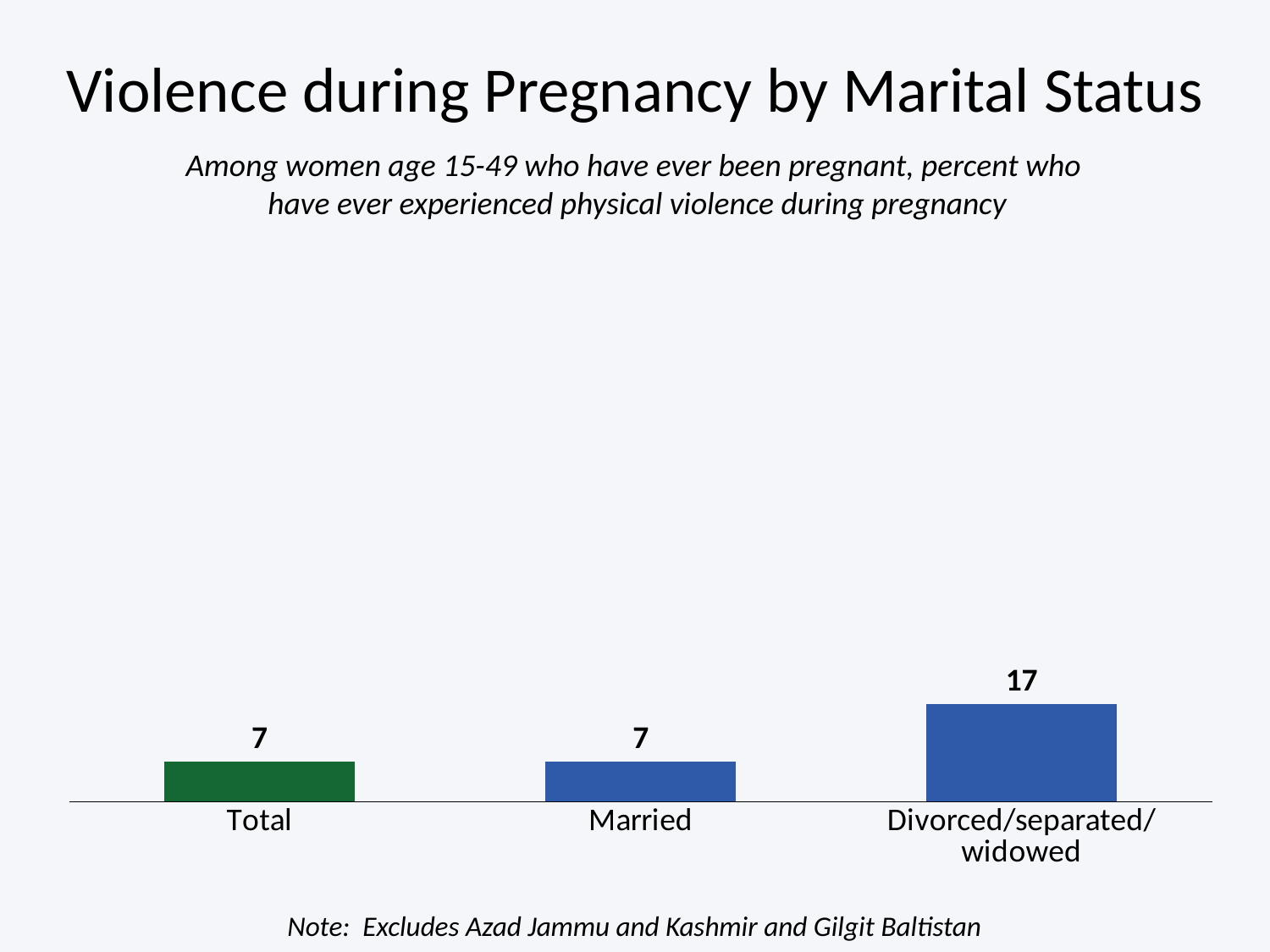

# Violence during Pregnancy by Marital Status
Among women age 15-49 who have ever been pregnant, percent who
have ever experienced physical violence during pregnancy

### Chart

| Category | Series 1 |
|---|---|
| Total | 7.0 |
| Married | 7.0 |
| Divorced/separated/ widowed | 17.0 |
Note:  Excludes Azad Jammu and Kashmir and Gilgit Baltistan